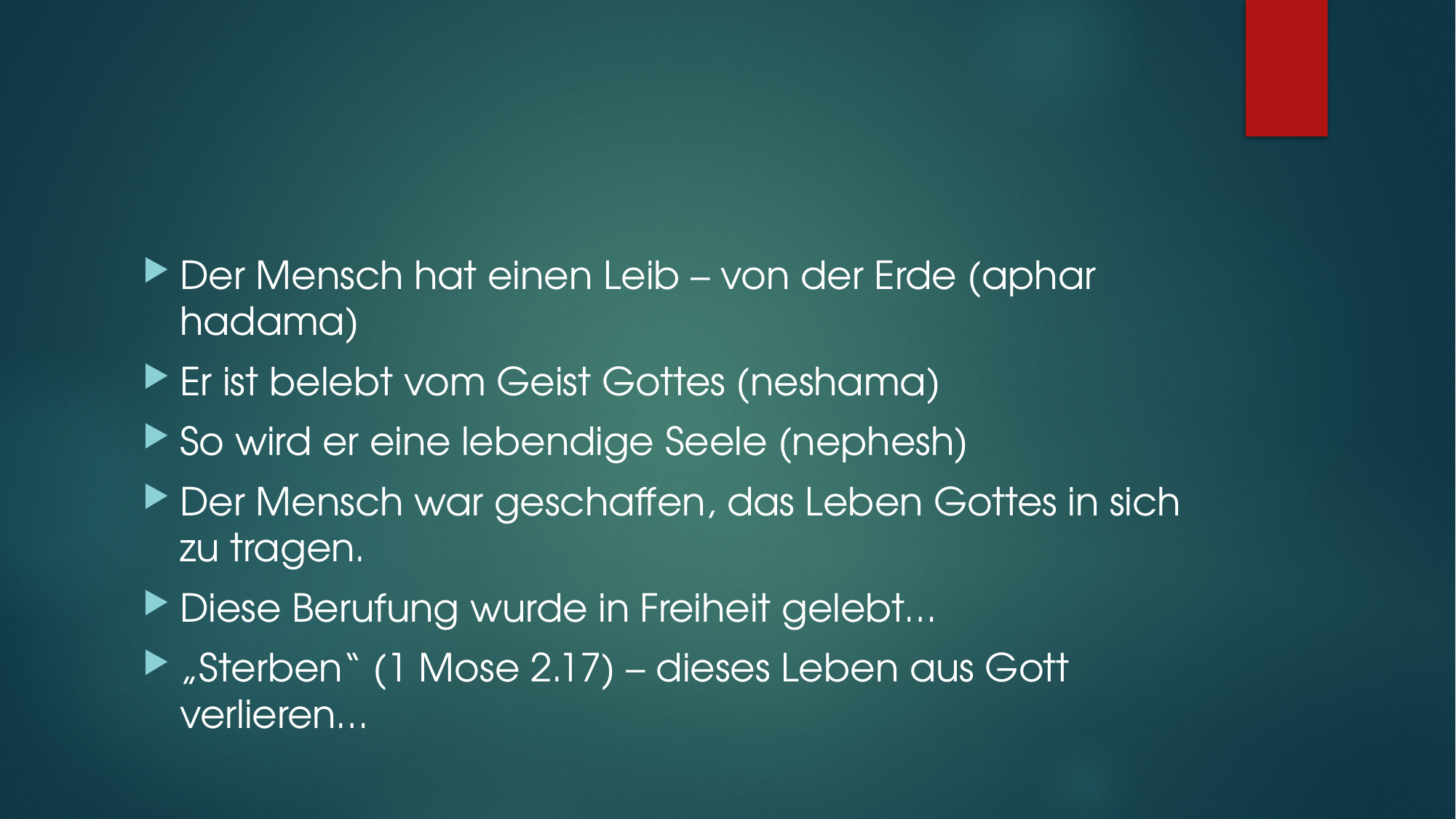

#
Der Mensch hat einen Leib – von der Erde (aphar hadama)
Er ist belebt vom Geist Gottes (neshama)
So wird er eine lebendige Seele (nephesh)
Der Mensch war geschaffen, das Leben Gottes in sich zu tragen.
Diese Berufung wurde in Freiheit gelebt…
„Sterben“ (1 Mose 2.17) – dieses Leben aus Gott verlieren…